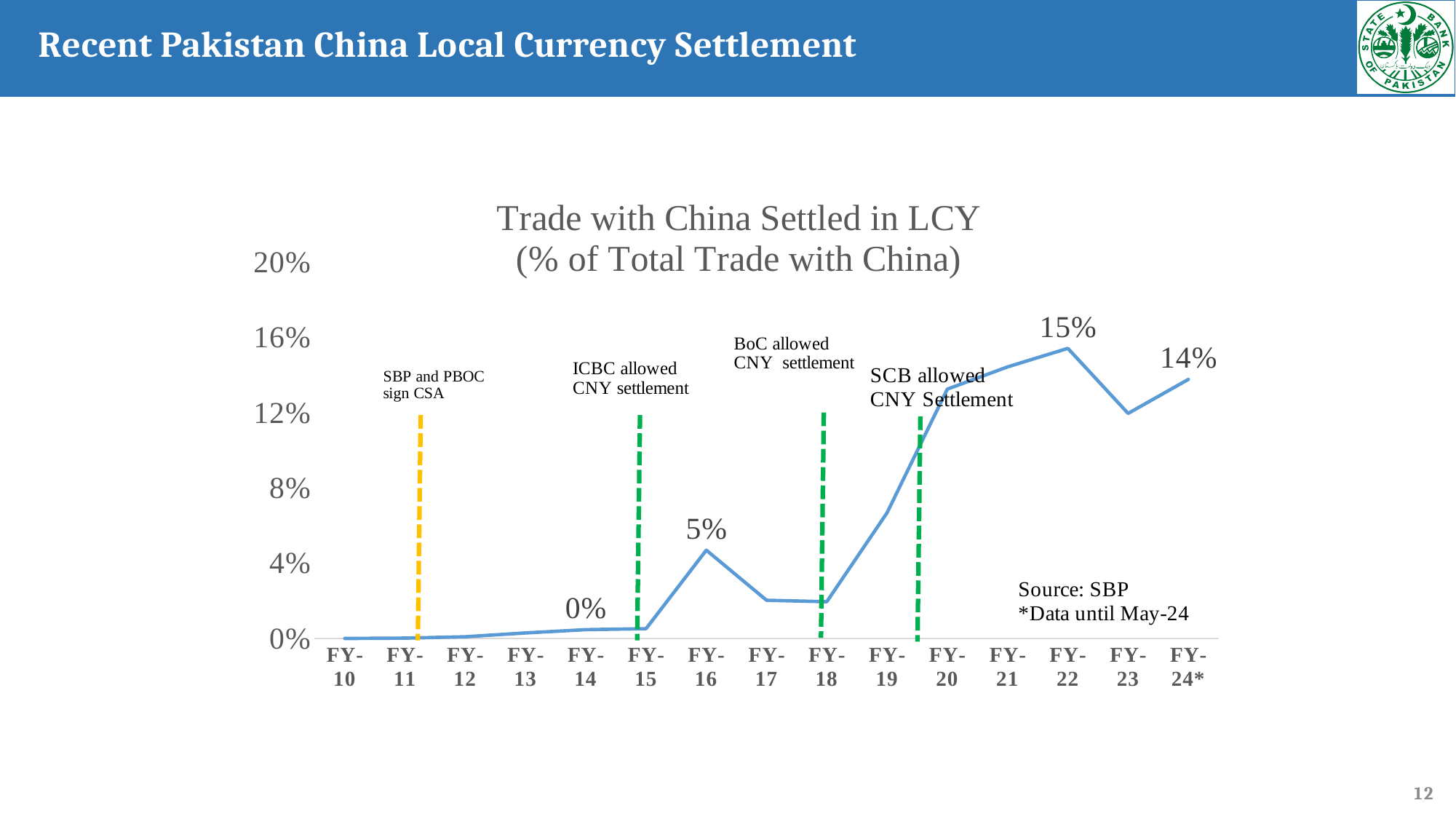

Recent Pakistan China Local Currency Settlement

### Chart: Trade with China Settled in LCY
(% of Total Trade with China)

| Category | CNY Trade |
|---|---|
| FY-10 | 0.0 |
| FY-11 | 0.0001666259288488527 |
| FY-12 | 0.0008973672639152329 |
| FY-13 | 0.0029407247613078393 |
| FY-14 | 0.004665761437405376 |
| FY-15 | 0.005212155714843458 |
| FY-16 | 0.04695957277544296 |
| FY-17 | 0.02031457095518456 |
| FY-18 | 0.0195506458545195 |
| FY-19 | 0.0668419185386068 |
| FY-20 | 0.13265254315950287 |
| FY-21 | 0.14448544684326262 |
| FY-22 | 0.15432966814627677 |
| FY-23 | 0.11974417722684837 |
| FY-24* | 0.13783779941270827 |
12